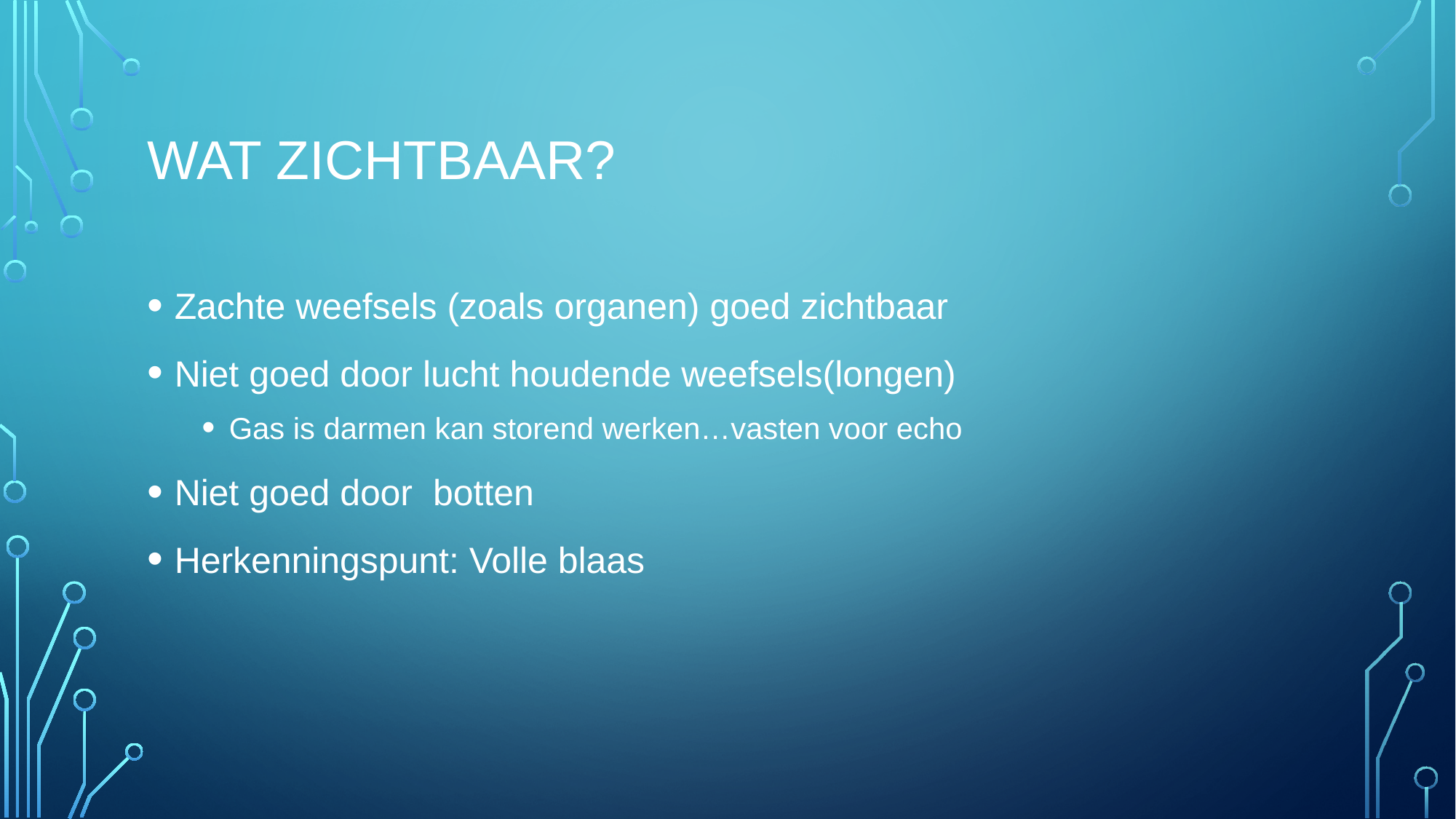

# Wat zichtbaar?
Zachte weefsels (zoals organen) goed zichtbaar
Niet goed door lucht houdende weefsels(longen)
Gas is darmen kan storend werken…vasten voor echo
Niet goed door  botten
Herkenningspunt: Volle blaas